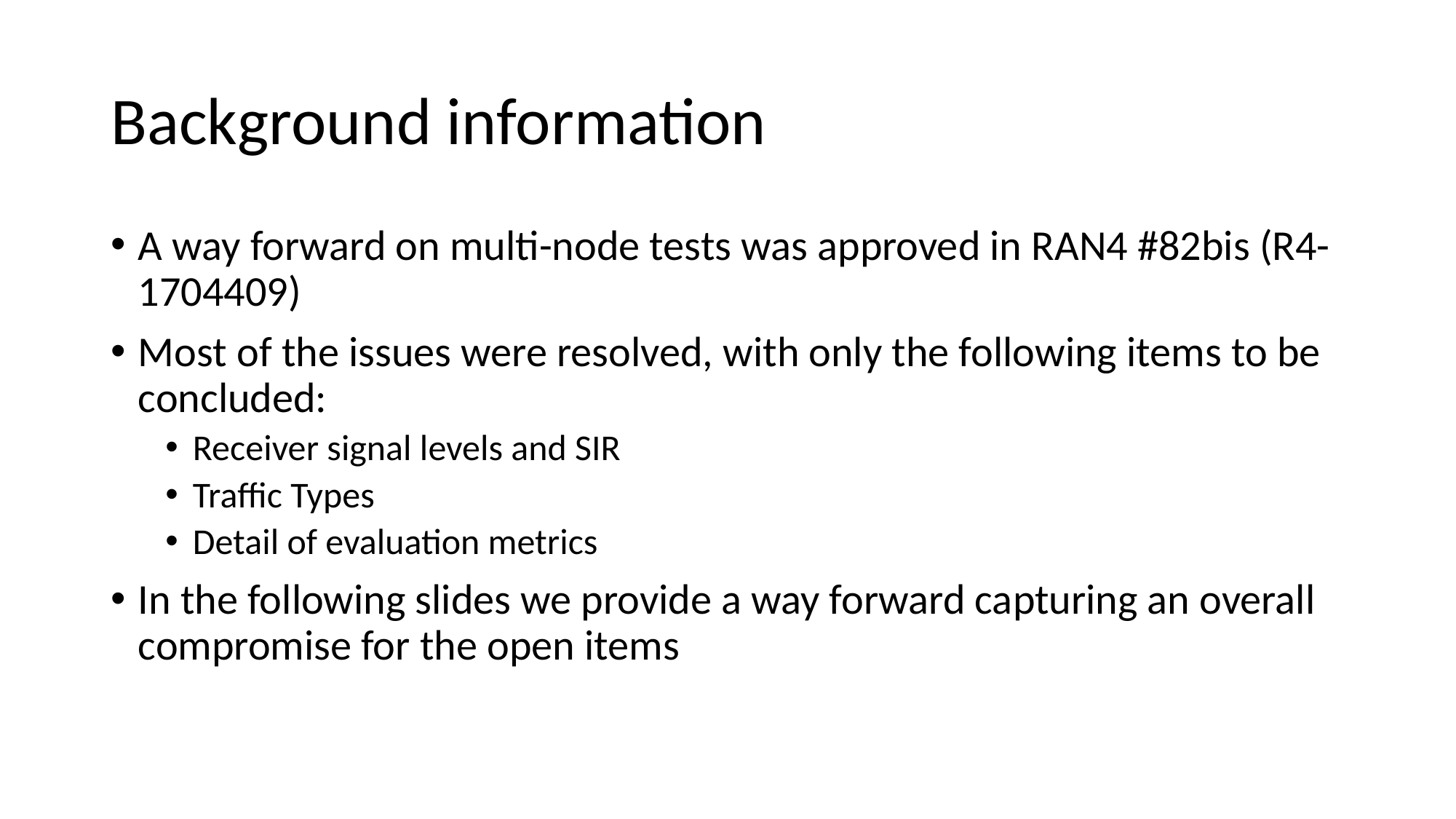

# Background information
A way forward on multi-node tests was approved in RAN4 #82bis (R4-1704409)
Most of the issues were resolved, with only the following items to be concluded:
Receiver signal levels and SIR
Traffic Types
Detail of evaluation metrics
In the following slides we provide a way forward capturing an overall compromise for the open items